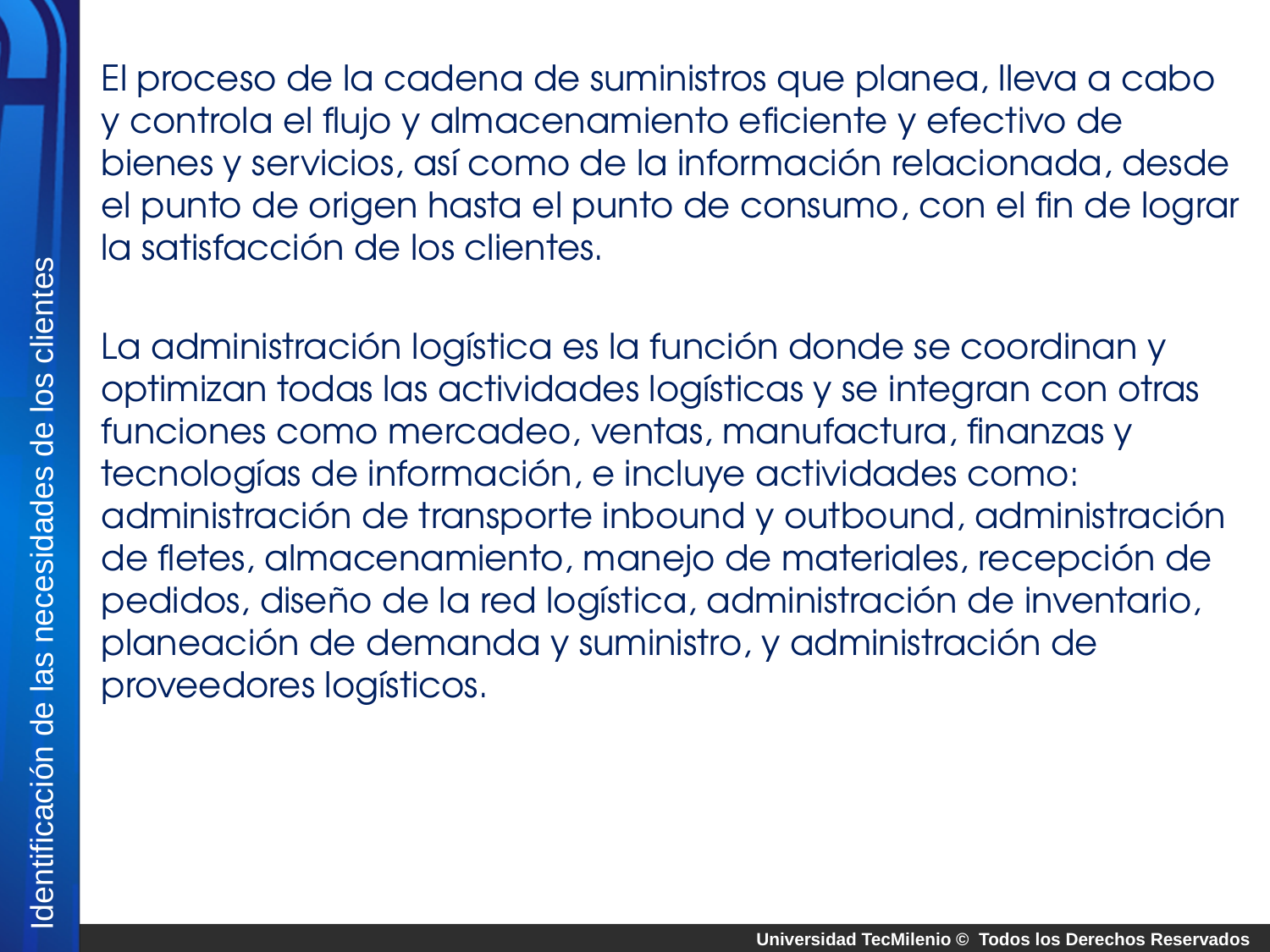

El proceso de la cadena de suministros que planea, lleva a cabo y controla el flujo y almacenamiento eficiente y efectivo de bienes y servicios, así como de la información relacionada, desde el punto de origen hasta el punto de consumo, con el fin de lograr la satisfacción de los clientes.

La administración logística es la función donde se coordinan y optimizan todas las actividades logísticas y se integran con otras funciones como mercadeo, ventas, manufactura, finanzas y tecnologías de información, e incluye actividades como: administración de transporte inbound y outbound, administración de fletes, almacenamiento, manejo de materiales, recepción de pedidos, diseño de la red logística, administración de inventario, planeación de demanda y suministro, y administración de proveedores logísticos.

Identificación de las necesidades de los clientes